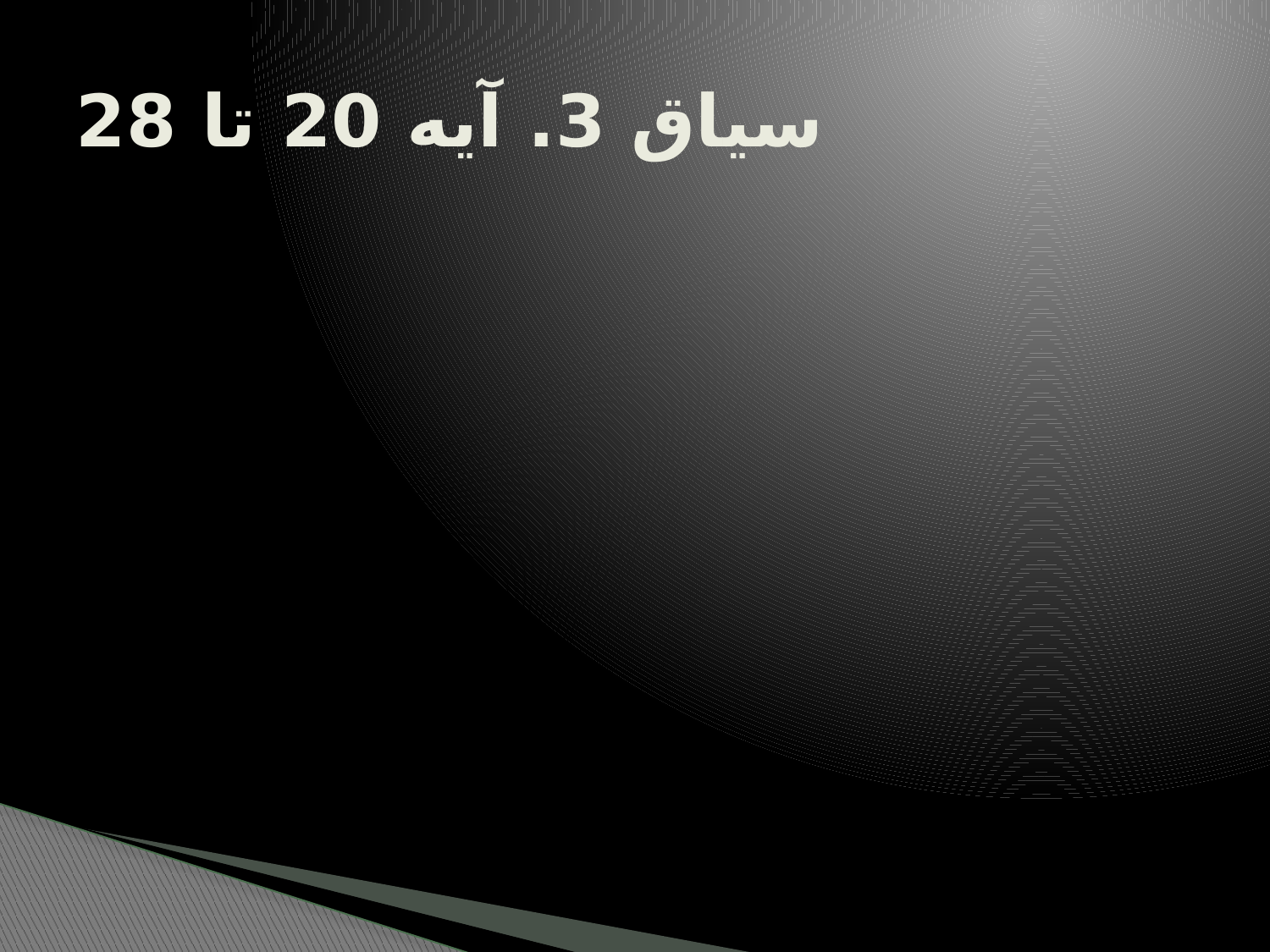

# سیاق 3. آیه 20 تا 28